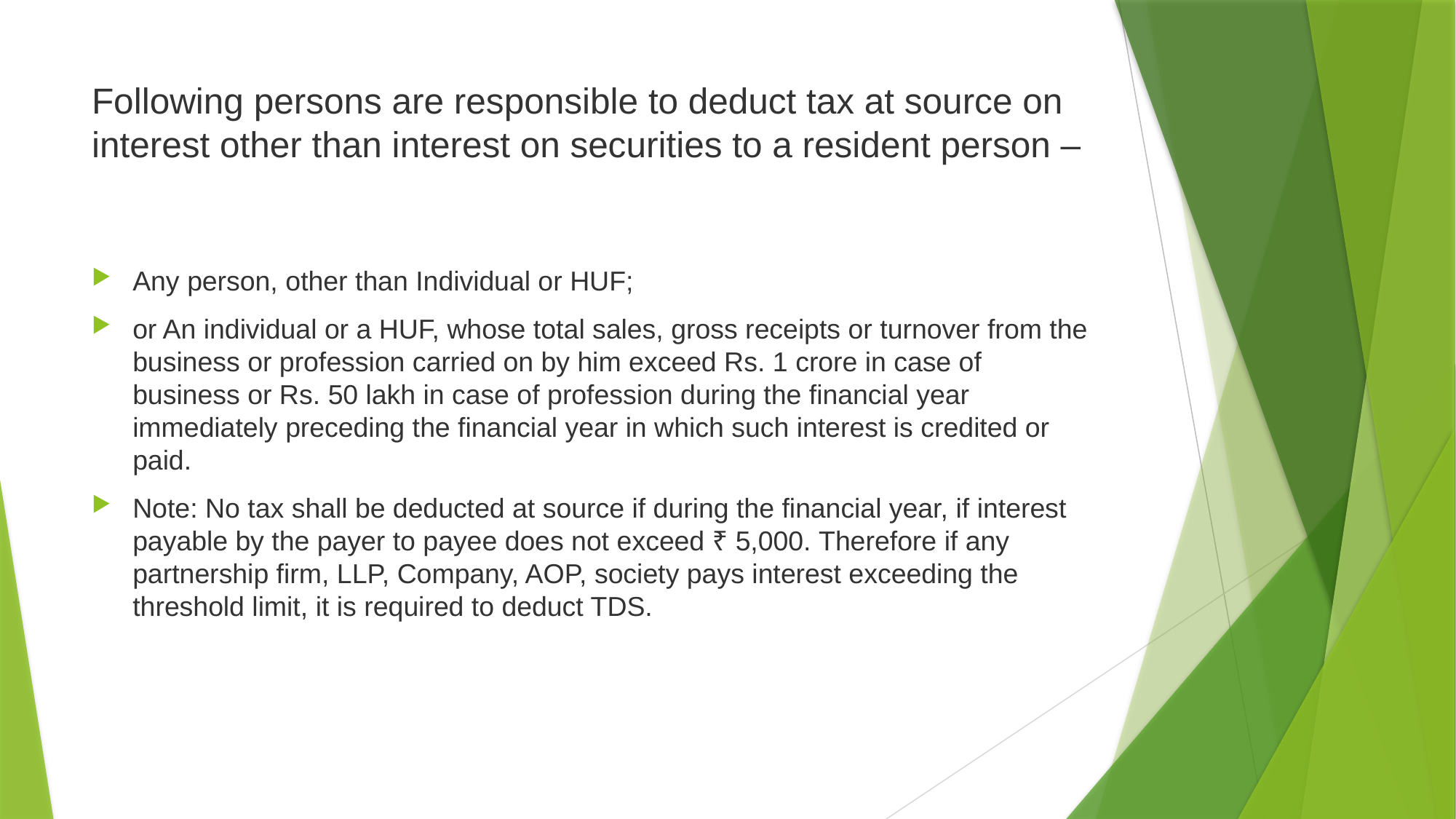

# Following persons are responsible to deduct tax at source on interest other than interest on securities to a resident person –
Any person, other than Individual or HUF;
or An individual or a HUF, whose total sales, gross receipts or turnover from the business or profession carried on by him exceed Rs. 1 crore in case of business or Rs. 50 lakh in case of profession during the financial year immediately preceding the financial year in which such interest is credited or paid.
Note: No tax shall be deducted at source if during the financial year, if interest payable by the payer to payee does not exceed ₹ 5,000. Therefore if any partnership firm, LLP, Company, AOP, society pays interest exceeding the threshold limit, it is required to deduct TDS.